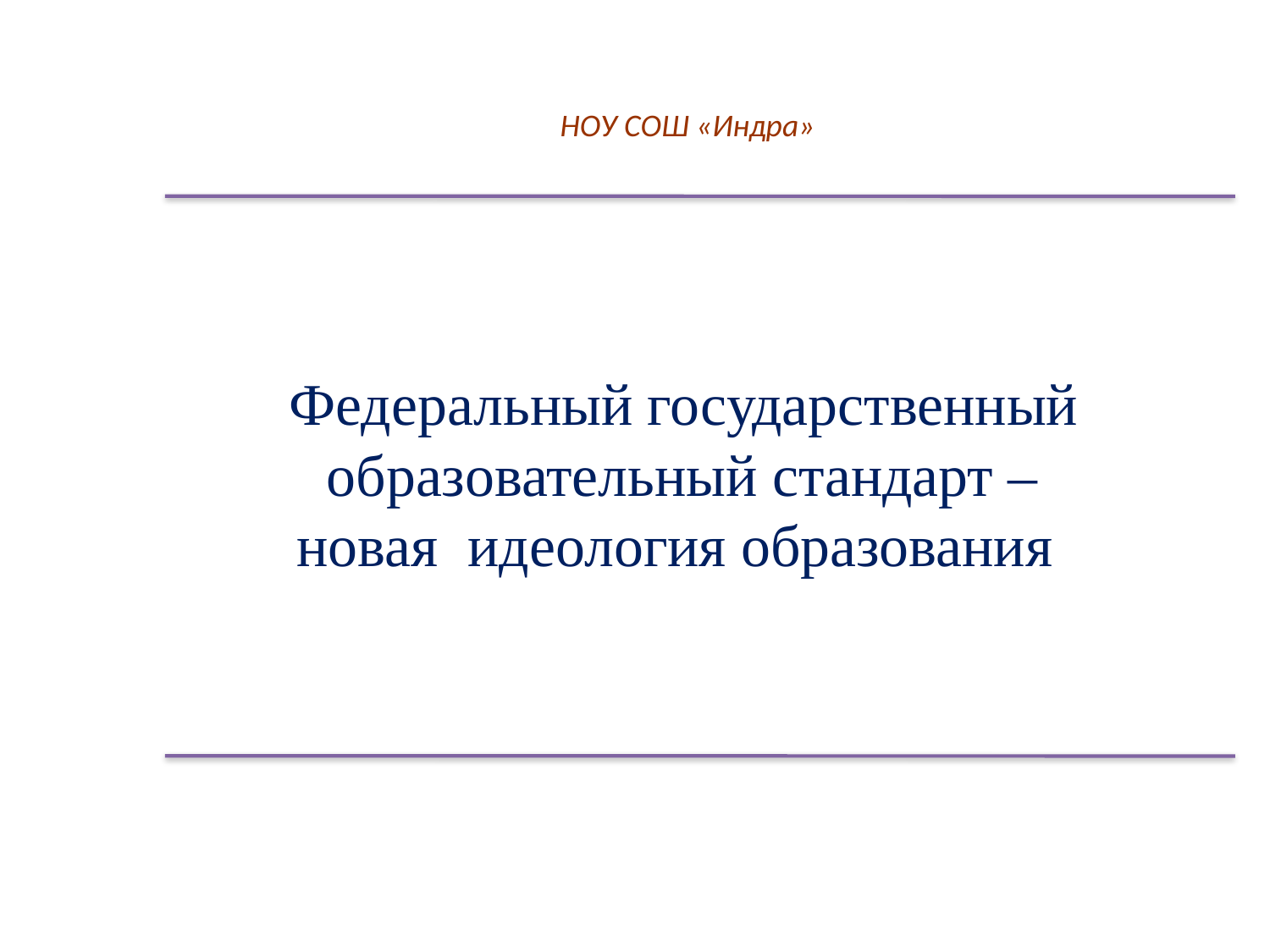

НОУ СОШ «Индра»
# Федеральный государственный образовательный стандарт – новая  идеология образования